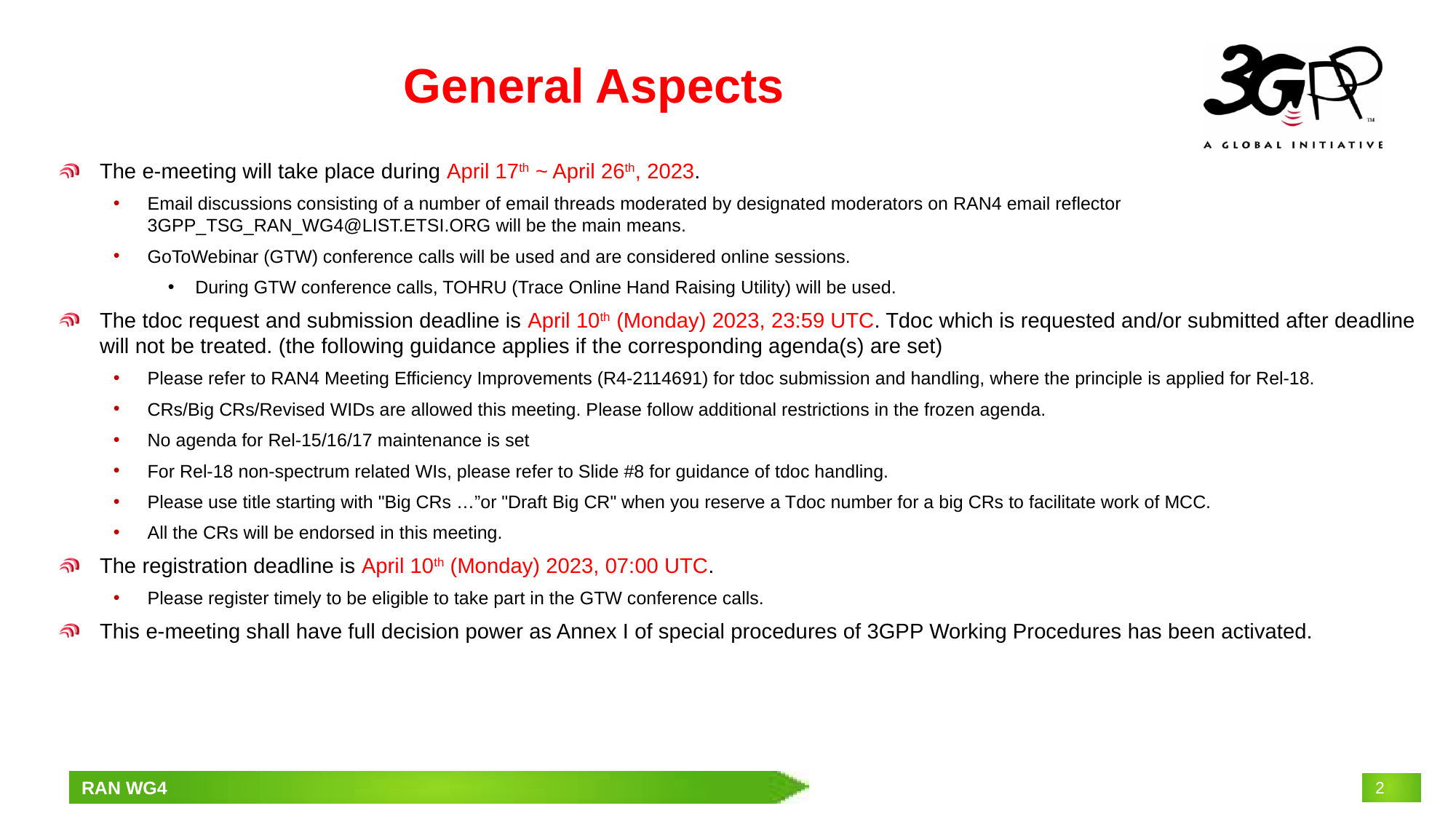

# General Aspects
The e-meeting will take place during April 17th ~ April 26th, 2023.
Email discussions consisting of a number of email threads moderated by designated moderators on RAN4 email reflector 3GPP_TSG_RAN_WG4@LIST.ETSI.ORG will be the main means.
GoToWebinar (GTW) conference calls will be used and are considered online sessions.
During GTW conference calls, TOHRU (Trace Online Hand Raising Utility) will be used.
The tdoc request and submission deadline is April 10th (Monday) 2023, 23:59 UTC. Tdoc which is requested and/or submitted after deadline will not be treated. (the following guidance applies if the corresponding agenda(s) are set)
Please refer to RAN4 Meeting Efficiency Improvements (R4-2114691) for tdoc submission and handling, where the principle is applied for Rel-18.
CRs/Big CRs/Revised WIDs are allowed this meeting. Please follow additional restrictions in the frozen agenda.
No agenda for Rel-15/16/17 maintenance is set
For Rel-18 non-spectrum related WIs, please refer to Slide #8 for guidance of tdoc handling.
Please use title starting with "Big CRs …”or "Draft Big CR" when you reserve a Tdoc number for a big CRs to facilitate work of MCC.
All the CRs will be endorsed in this meeting.
The registration deadline is April 10th (Monday) 2023, 07:00 UTC.
Please register timely to be eligible to take part in the GTW conference calls.
This e-meeting shall have full decision power as Annex I of special procedures of 3GPP Working Procedures has been activated.